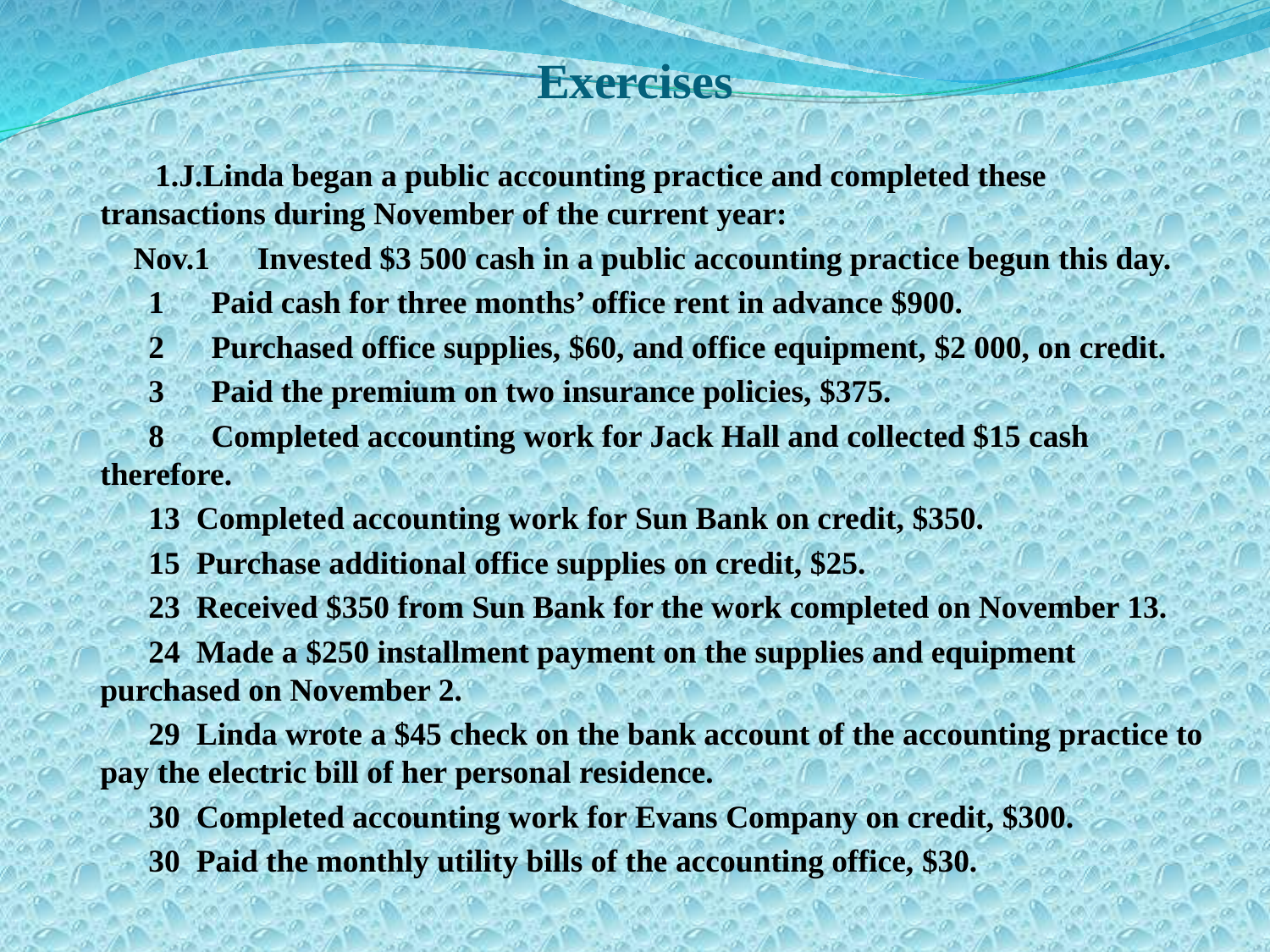

Exercises
　　   1.J.Linda began a public accounting practice and completed these transactions during November of the current year:
　　Nov.1　Invested $3 500 cash in a public accounting practice begun this day.
	      1　Paid cash for three months’ office rent in advance $900.
	      2　Purchased office supplies, $60, and office equipment, $2 000, on credit.
	      3　Paid the premium on two insurance policies, $375.
	      8　Completed accounting work for Jack Hall and collected $15 cash therefore.
	      13  Completed accounting work for Sun Bank on credit, $350.
	      15  Purchase additional office supplies on credit, $25.
	      23  Received $350 from Sun Bank for the work completed on November 13.
	      24  Made a $250 installment payment on the supplies and equipment purchased on November 2.
	      29  Linda wrote a $45 check on the bank account of the accounting practice to pay the electric bill of her personal residence.
	      30  Completed accounting work for Evans Company on credit, $300.
	      30  Paid the monthly utility bills of the accounting office, $30.